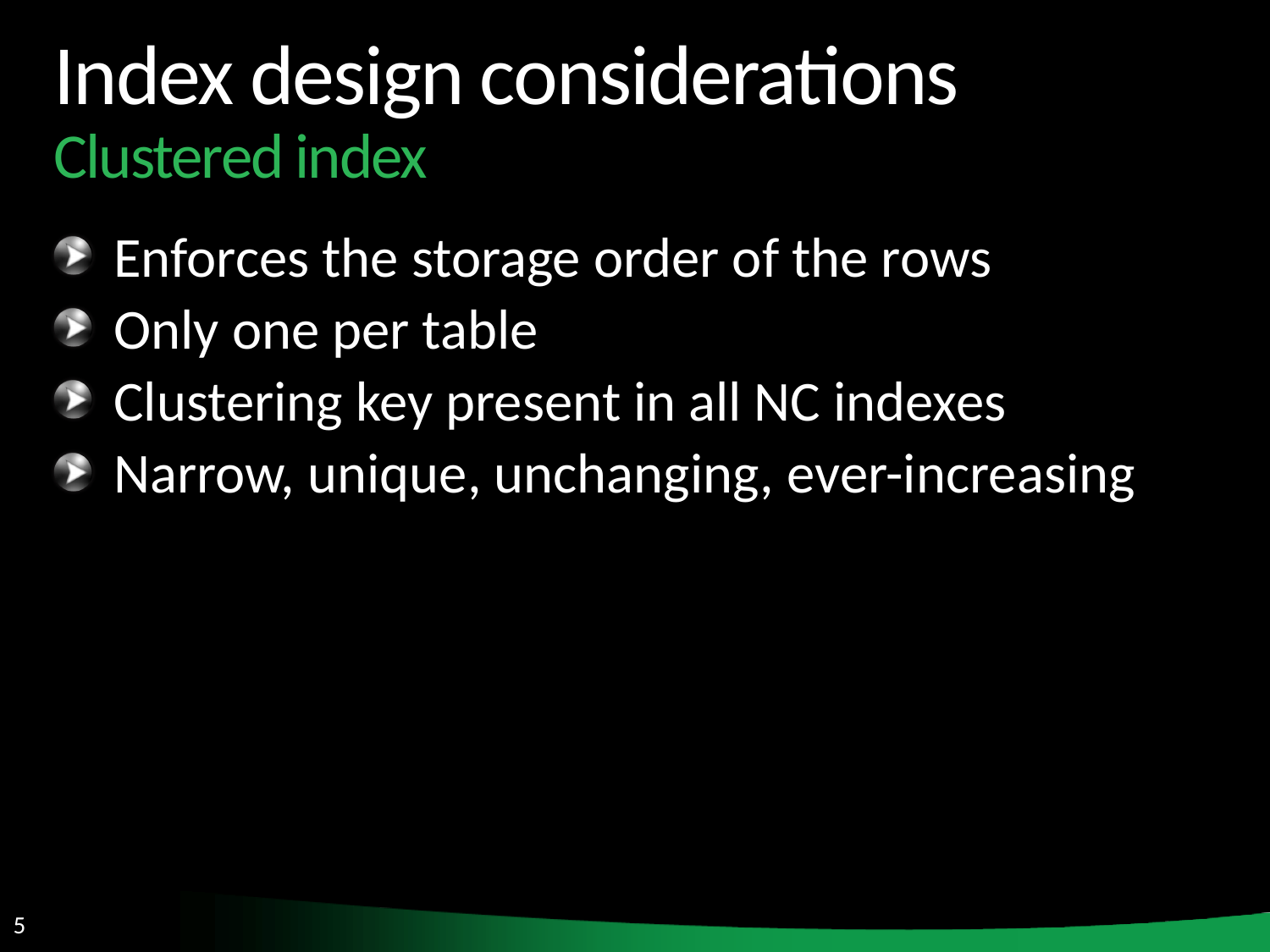

# Index design considerations Clustered index
Enforces the storage order of the rows
Only one per table
Clustering key present in all NC indexes
Narrow, unique, unchanging, ever-increasing